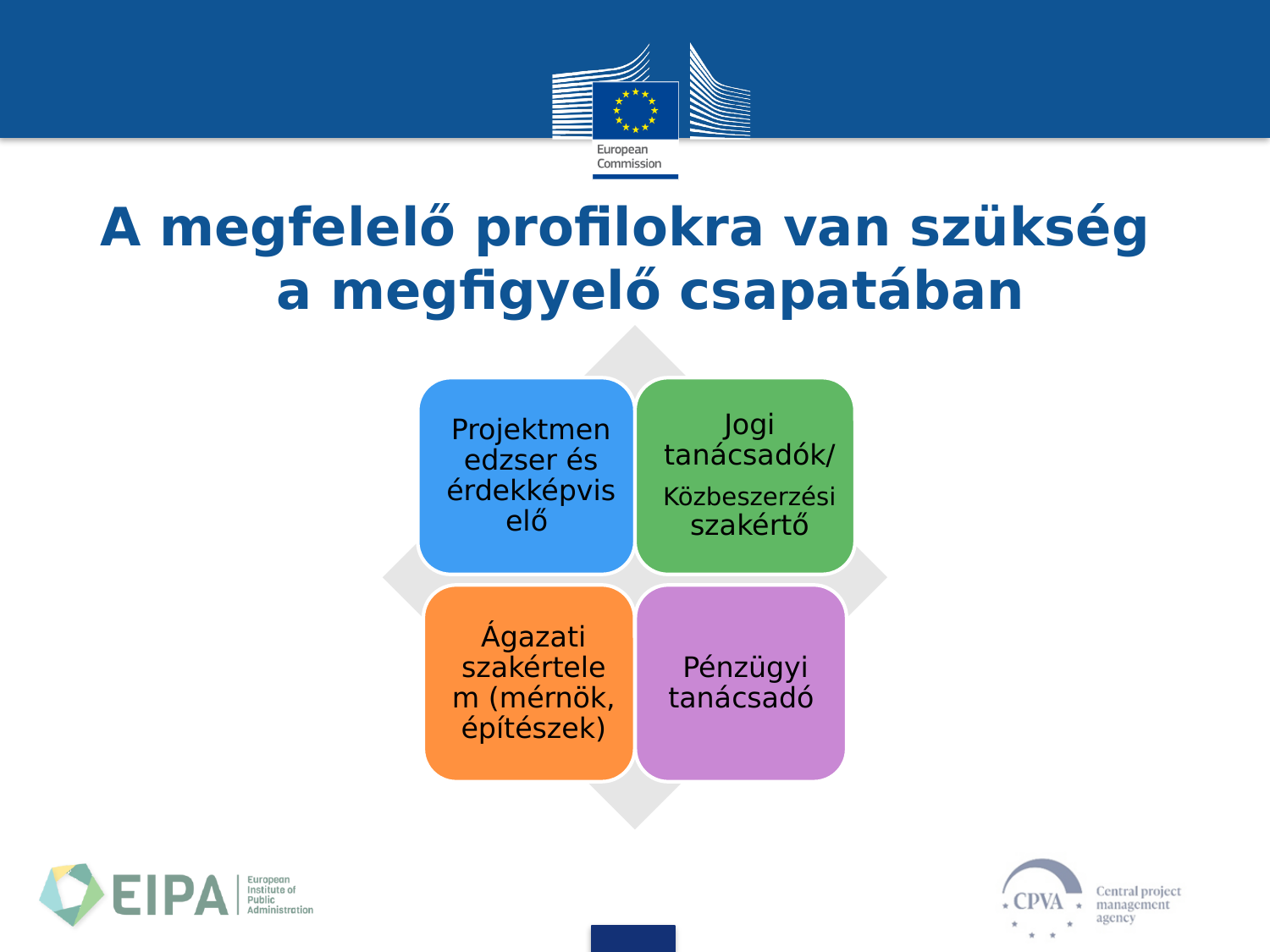

# A megfelelő profilokra van szükség a megfigyelő csapatában
Projektmenedzser és érdekképviselő
Jogi tanácsadók/
Közbeszerzési szakértő
Ágazati szakértelem (mérnök, építészek)
Pénzügyi tanácsadó